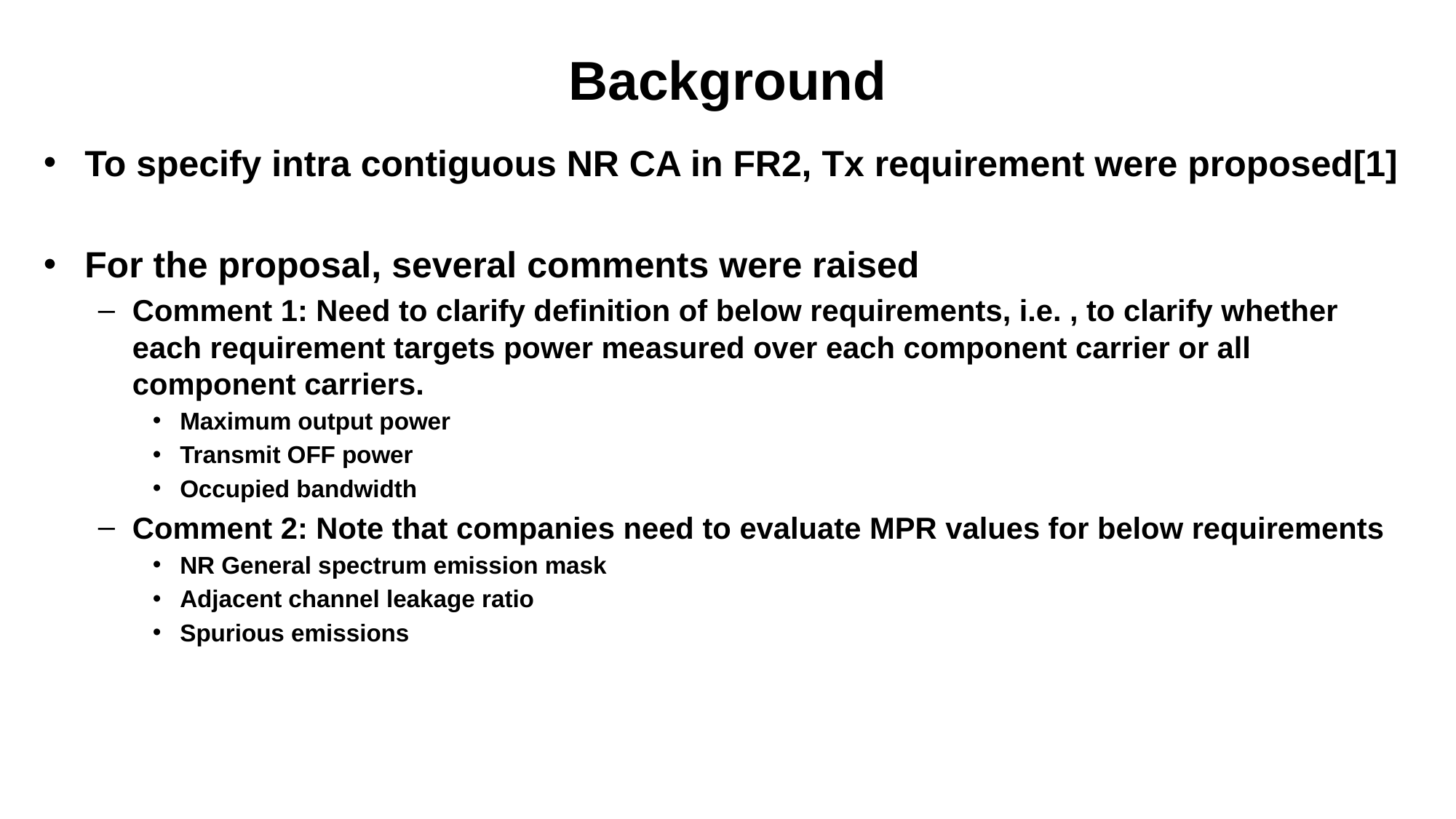

# Background
To specify intra contiguous NR CA in FR2, Tx requirement were proposed[1]

For the proposal, several comments were raised
Comment 1: Need to clarify definition of below requirements, i.e. , to clarify whether each requirement targets power measured over each component carrier or all component carriers.
Maximum output power
Transmit OFF power
Occupied bandwidth
Comment 2: Note that companies need to evaluate MPR values for below requirements
NR General spectrum emission mask
Adjacent channel leakage ratio
Spurious emissions